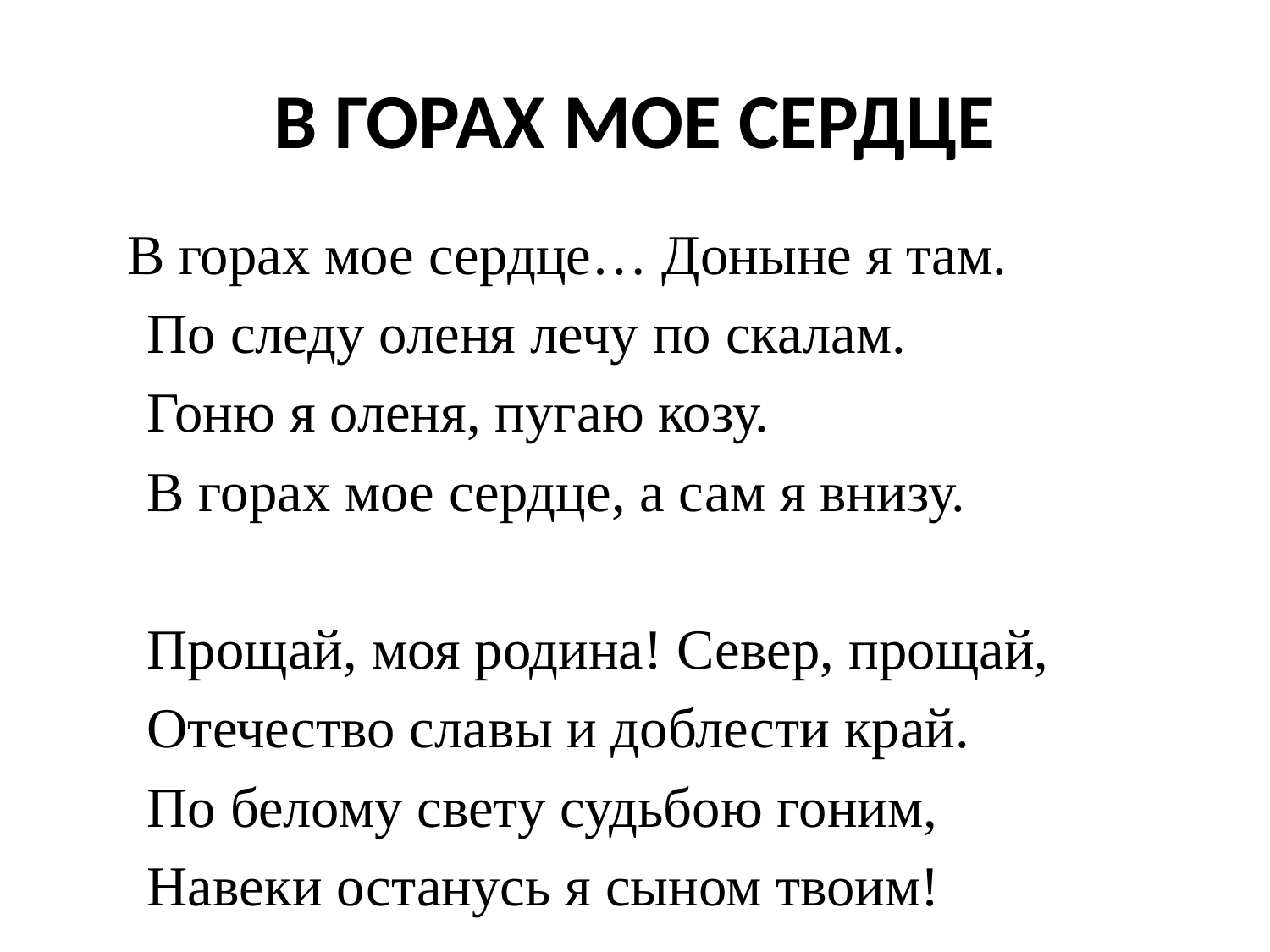

# В ГОРАХ МОЕ СЕРДЦЕ
    В горах мое сердце… Доныне я там.
     По следу оленя лечу по скалам.
     Гоню я оленя, пугаю козу.
     В горах мое сердце, а сам я внизу.

     Прощай, моя родина! Север, прощай,
     Отечество славы и доблести край.
     По белому свету судьбою гоним,
     Навеки останусь я сыном твоим!